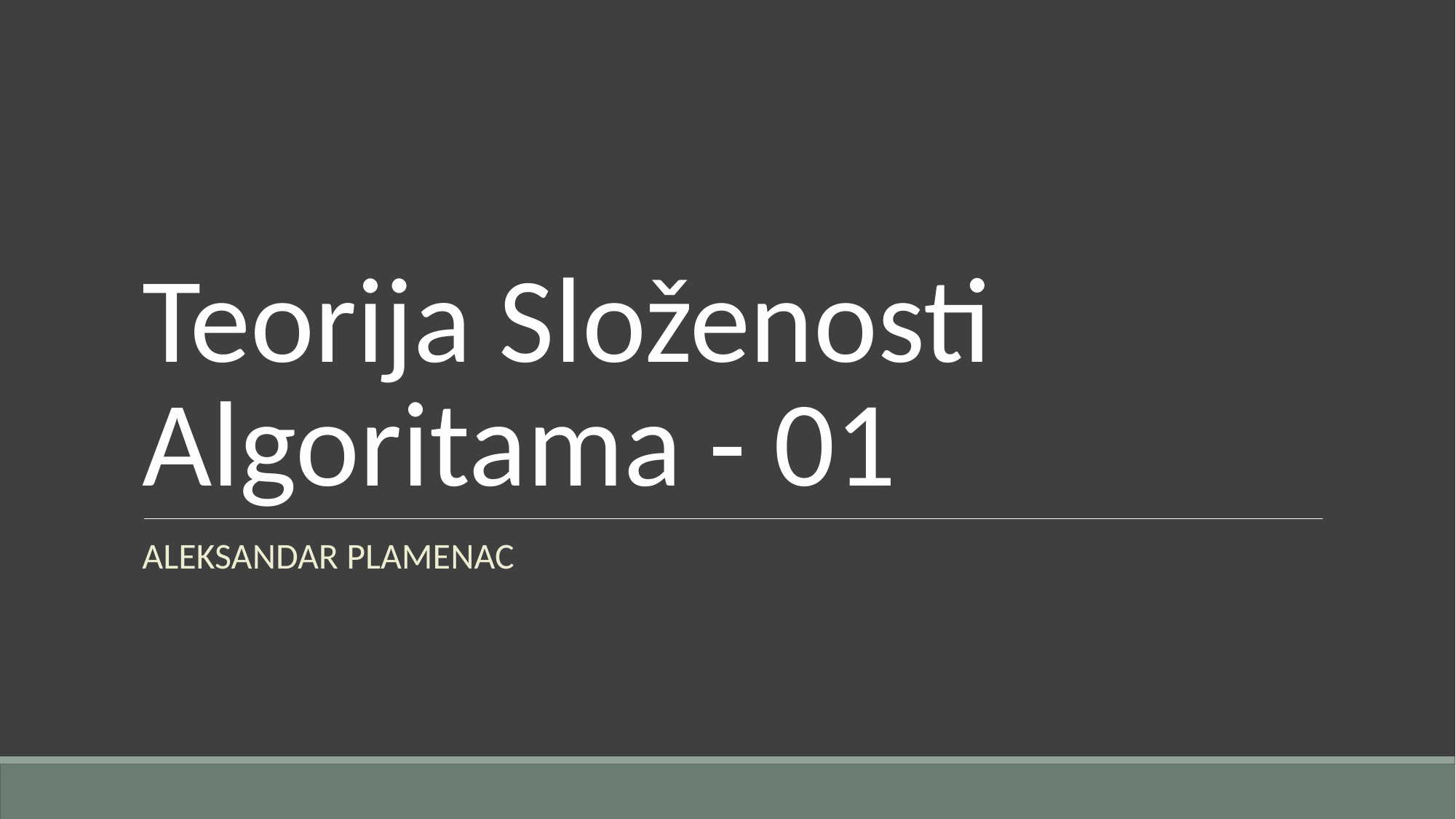

# Teorija Složenosti Algoritama - 01
ALEKSANDAR PLAMENAC